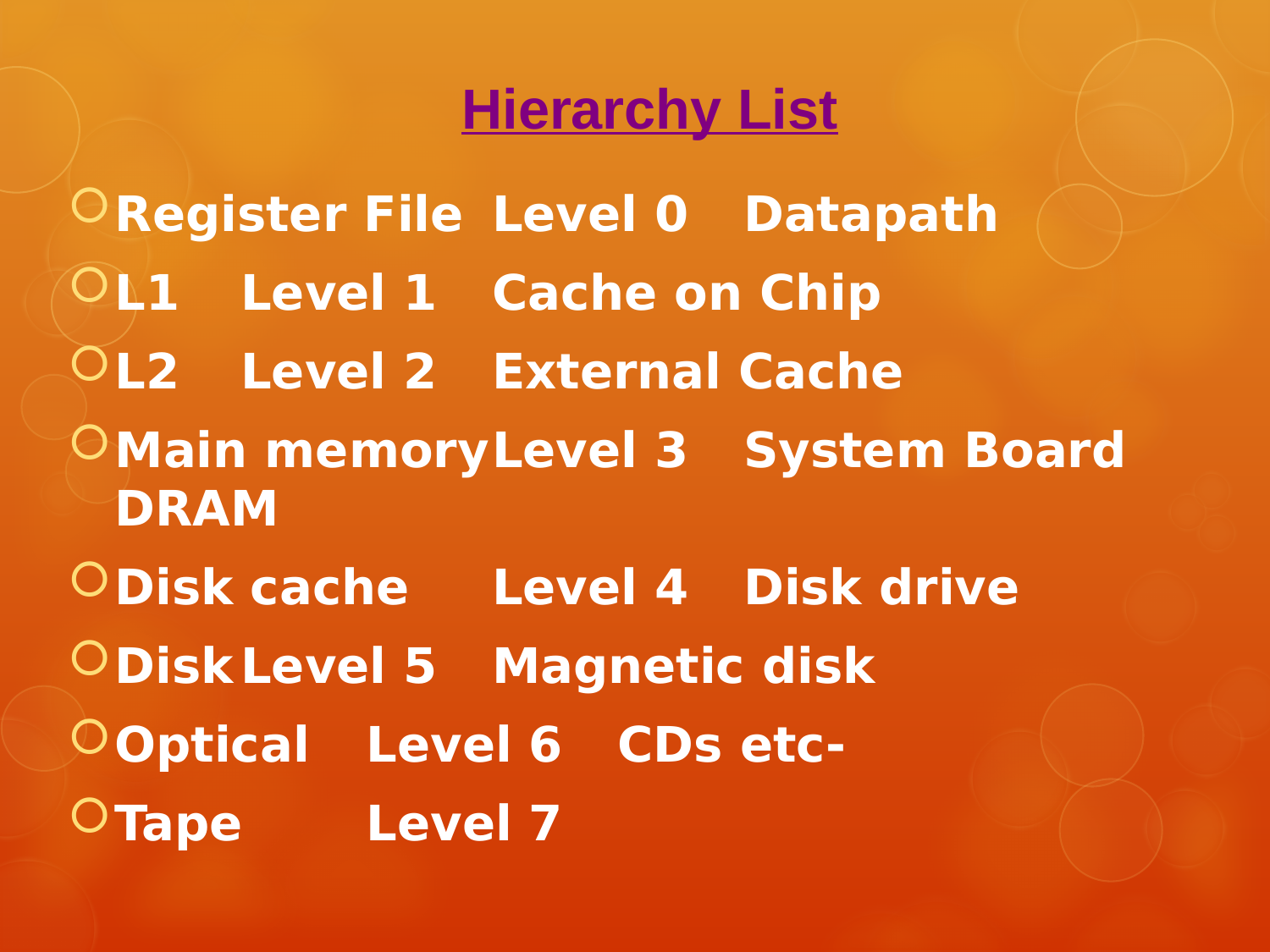

Hierarchy List
Register File	Level 0	Datapath
L1 					Level 1	Cache on Chip
L2 					Level 2	External Cache
Main memory	Level 3	System Board DRAM
Disk cache		Level 4	Disk drive
Disk					Level 5	Magnetic disk
Optical				Level 6	CDs etc-
Tape					Level 7